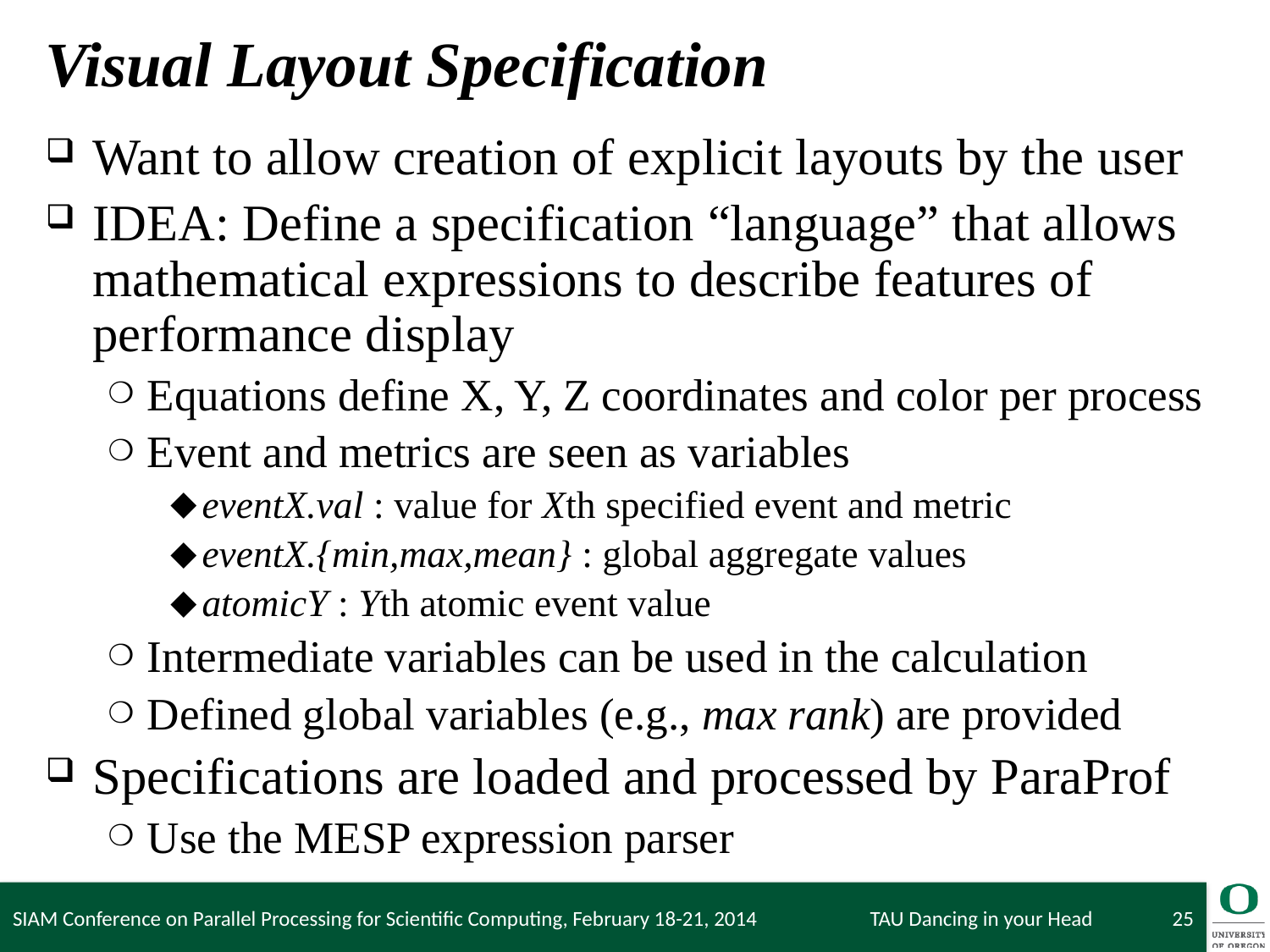

# Visual Layout Specification
Want to allow creation of explicit layouts by the user
IDEA: Define a specification “language” that allows mathematical expressions to describe features of performance display
Equations define X, Y, Z coordinates and color per process
Event and metrics are seen as variables
eventX.val : value for Xth specified event and metric
eventX.{min,max,mean} : global aggregate values
atomicY : Yth atomic event value
Intermediate variables can be used in the calculation
Defined global variables (e.g., max rank) are provided
Specifications are loaded and processed by ParaProf
Use the MESP expression parser
SIAM Conference on Parallel Processing for Scientific Computing, February 18-21, 2014
TAU Dancing in your Head
25